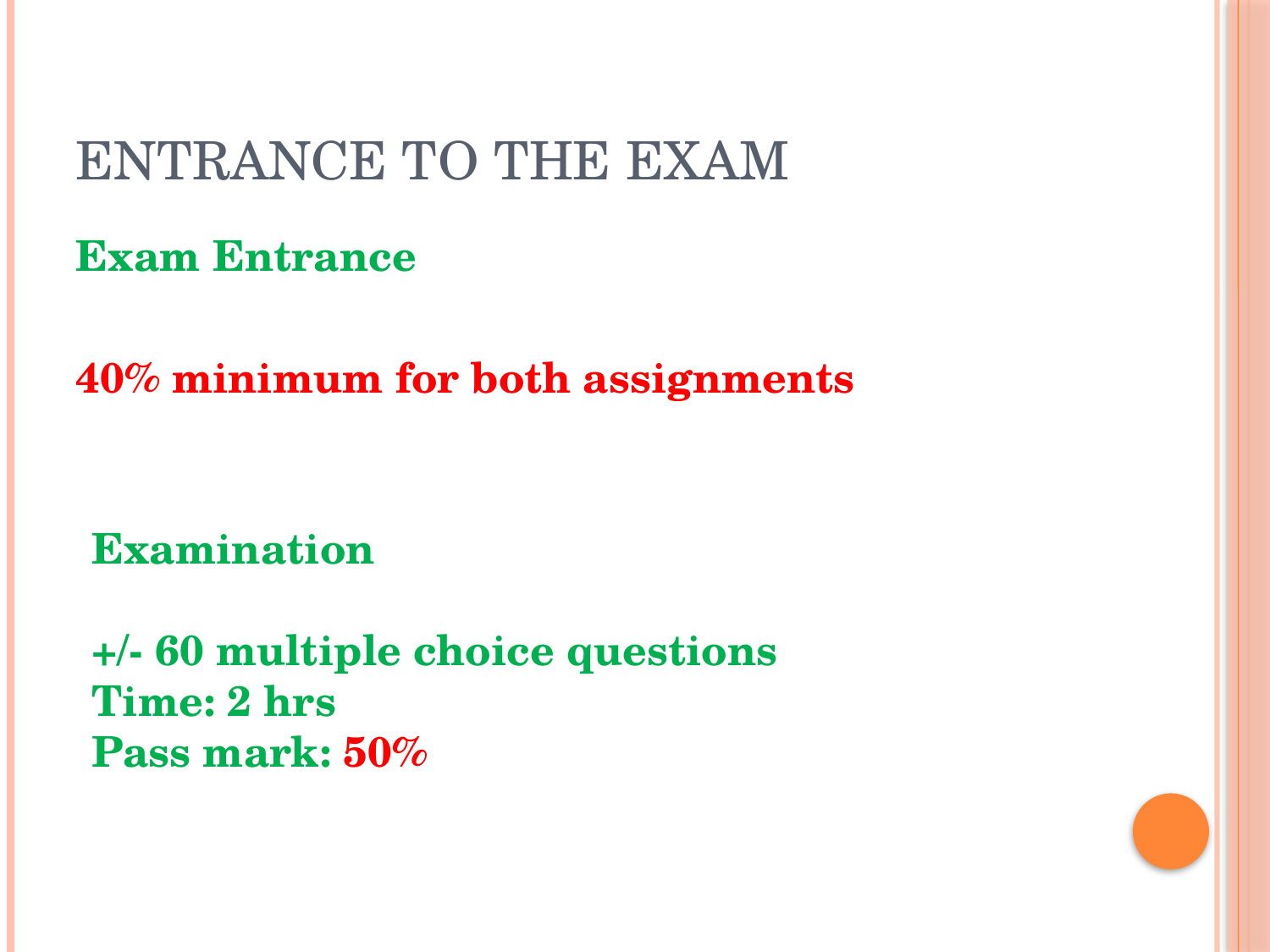

# Entrance to the Exam
Exam Entrance

40% minimum for both assignments
Examination

+/- 60 multiple choice questions
Time: 2 hrs
Pass mark: 50%